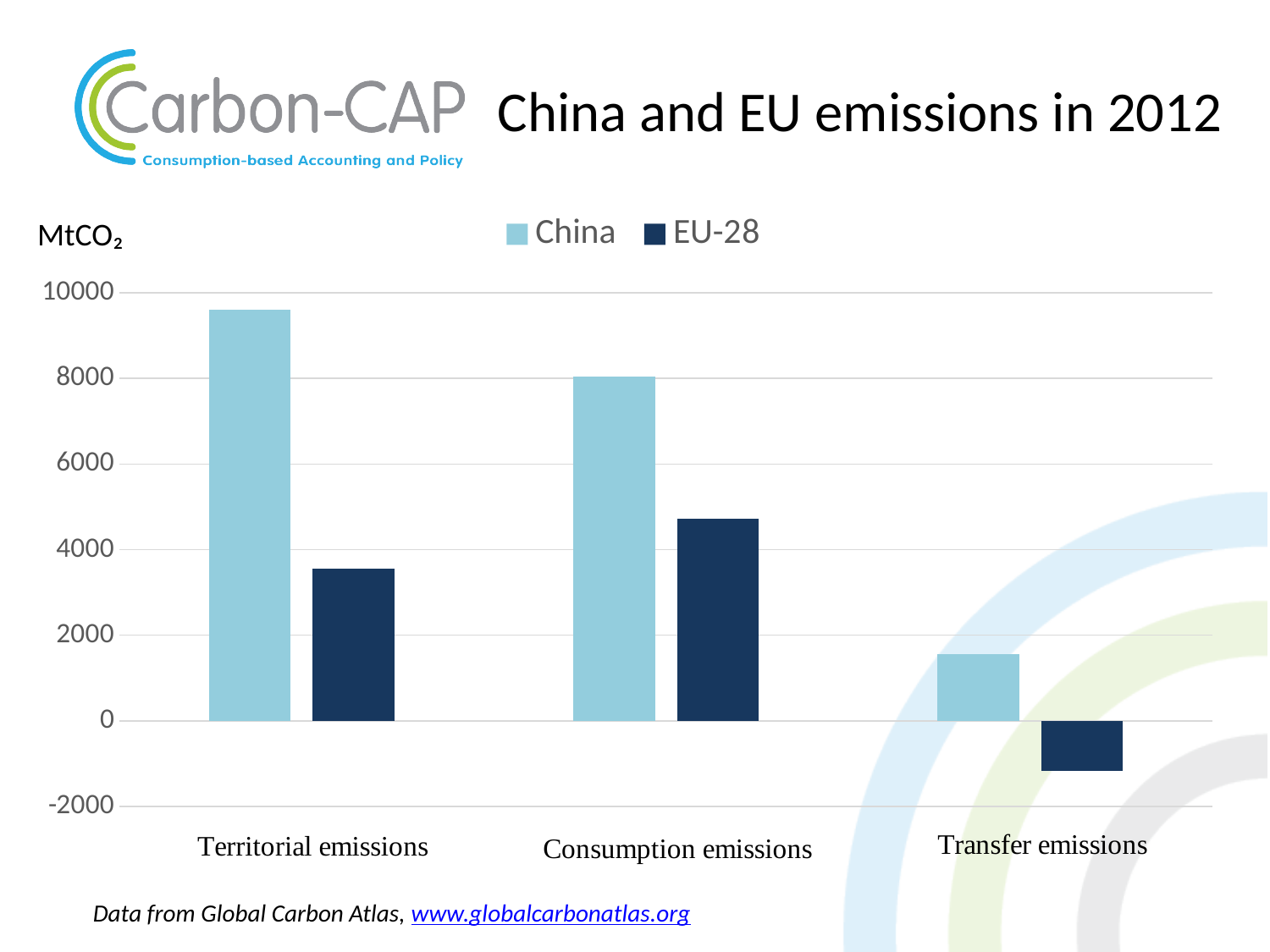

# China and EU emissions in 2012

### Chart

| Category | China | EU-28 |
|---|---|---|
| Territorial emissions in MtCO₂ | 9600.7135 | 3555.277 |
| Consumption emissions in MtCO₂ | 8039.9018 | 4727.347 |
| Transfer emissions in MtCO₂ | 1560.8117 | -1172.07 |
MtCO₂

Data from Global Carbon Atlas, www.globalcarbonatlas.org